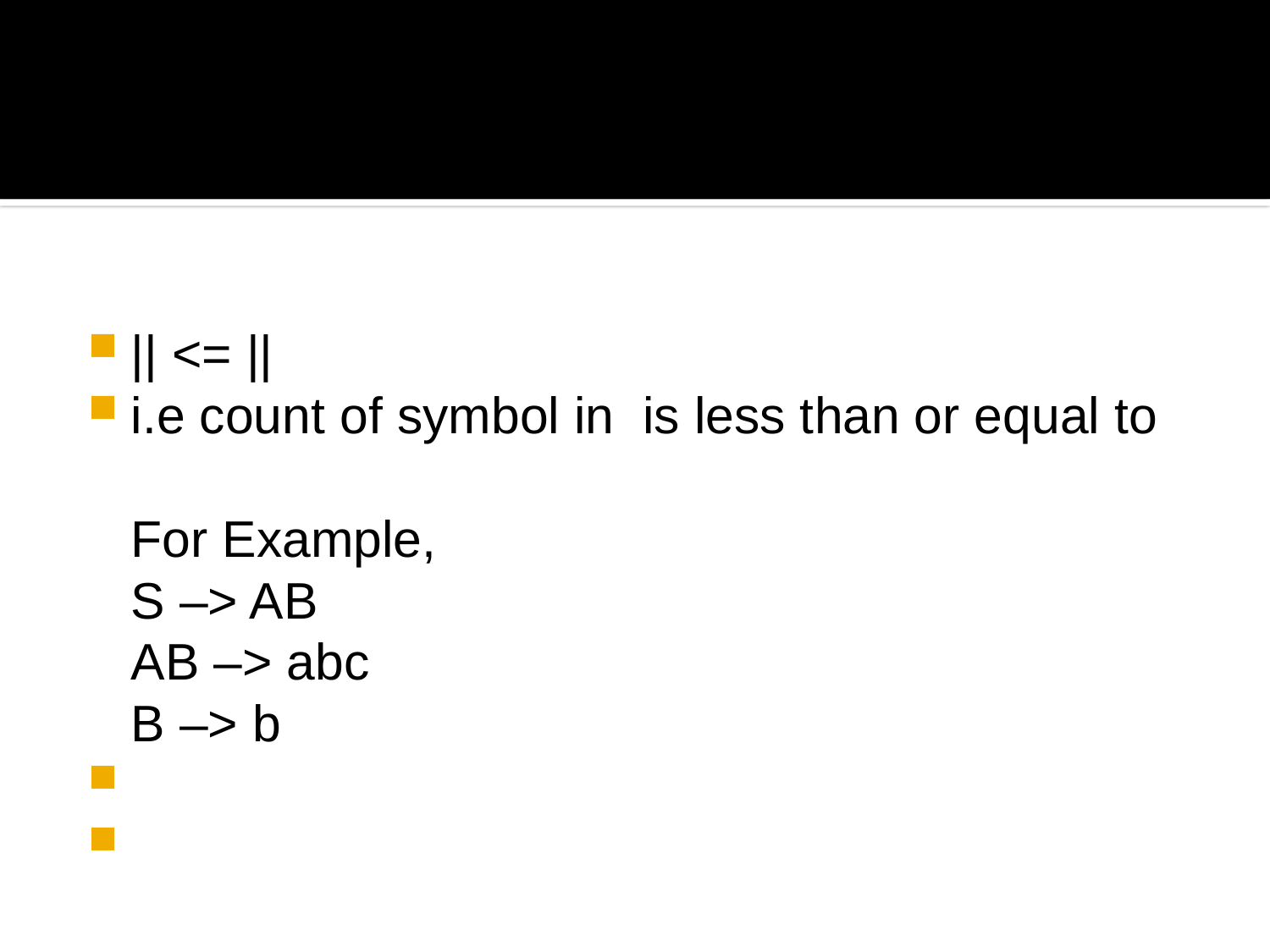

#

|| <= ||
i.e count of symbol in  is less than or equal to 
 
For Example,
S –> AB
AB –> abc
B –> b